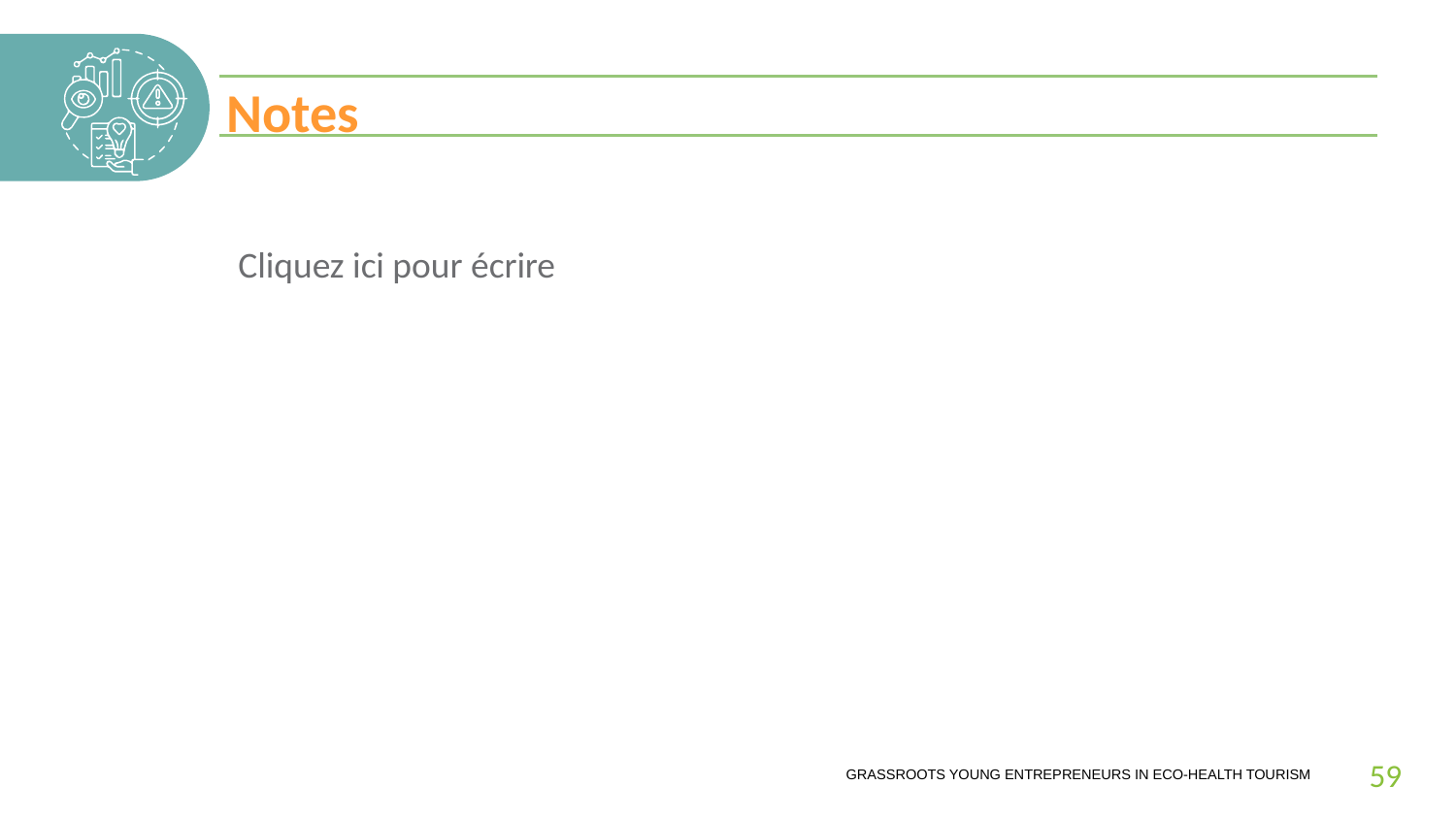

Notes

Cliquez ici pour écrire

59
GRASSROOTS YOUNG ENTREPRENEURS IN ECO-HEALTH TOURISM